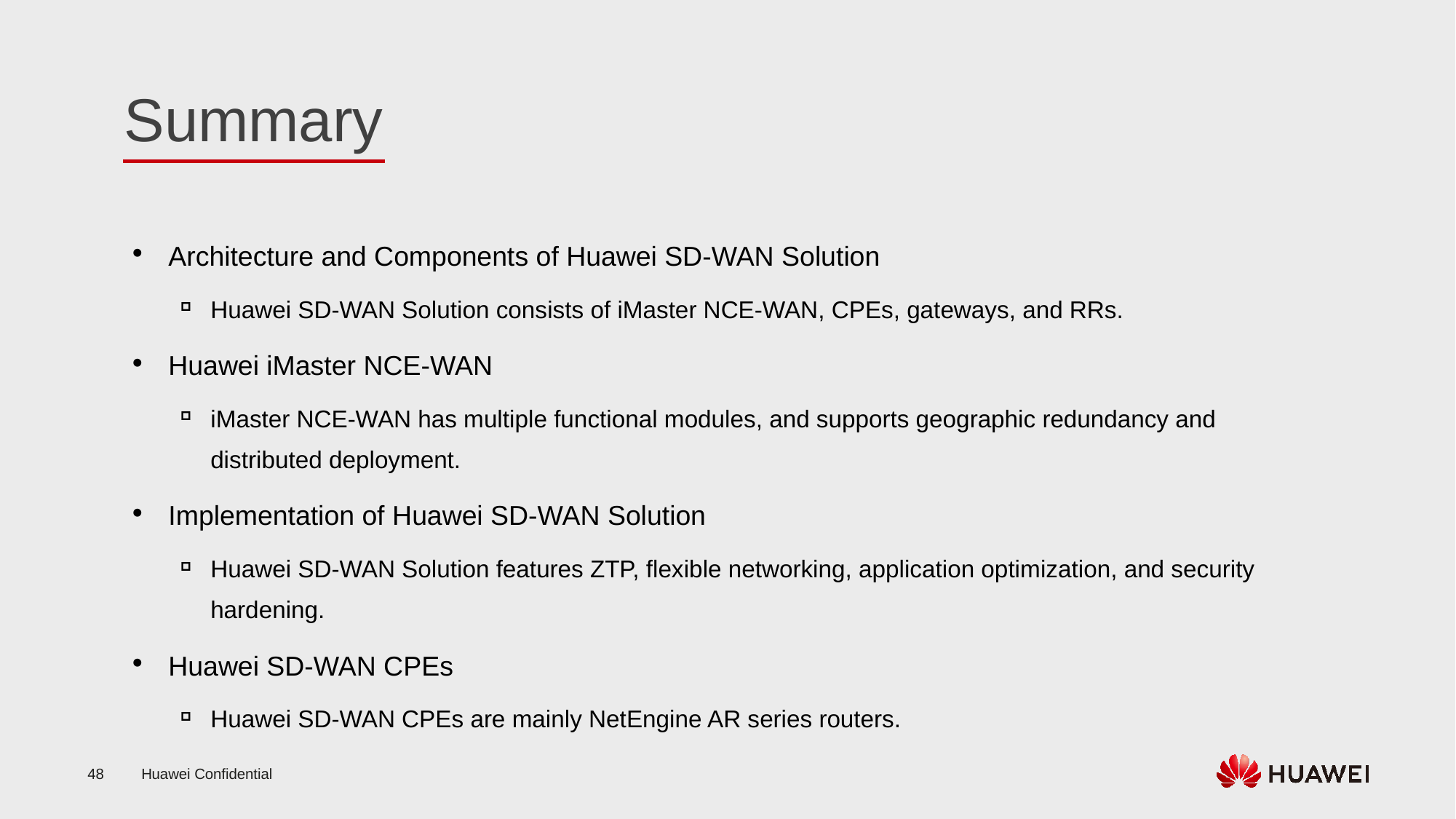

Architecture and Components of Huawei SD-WAN Solution
Huawei SD-WAN Solution consists of iMaster NCE-WAN, CPEs, gateways, and RRs.
Huawei iMaster NCE-WAN
iMaster NCE-WAN has multiple functional modules, and supports geographic redundancy and distributed deployment.
Implementation of Huawei SD-WAN Solution
Huawei SD-WAN Solution features ZTP, flexible networking, application optimization, and security hardening.
Huawei SD-WAN CPEs
Huawei SD-WAN CPEs are mainly NetEngine AR series routers.